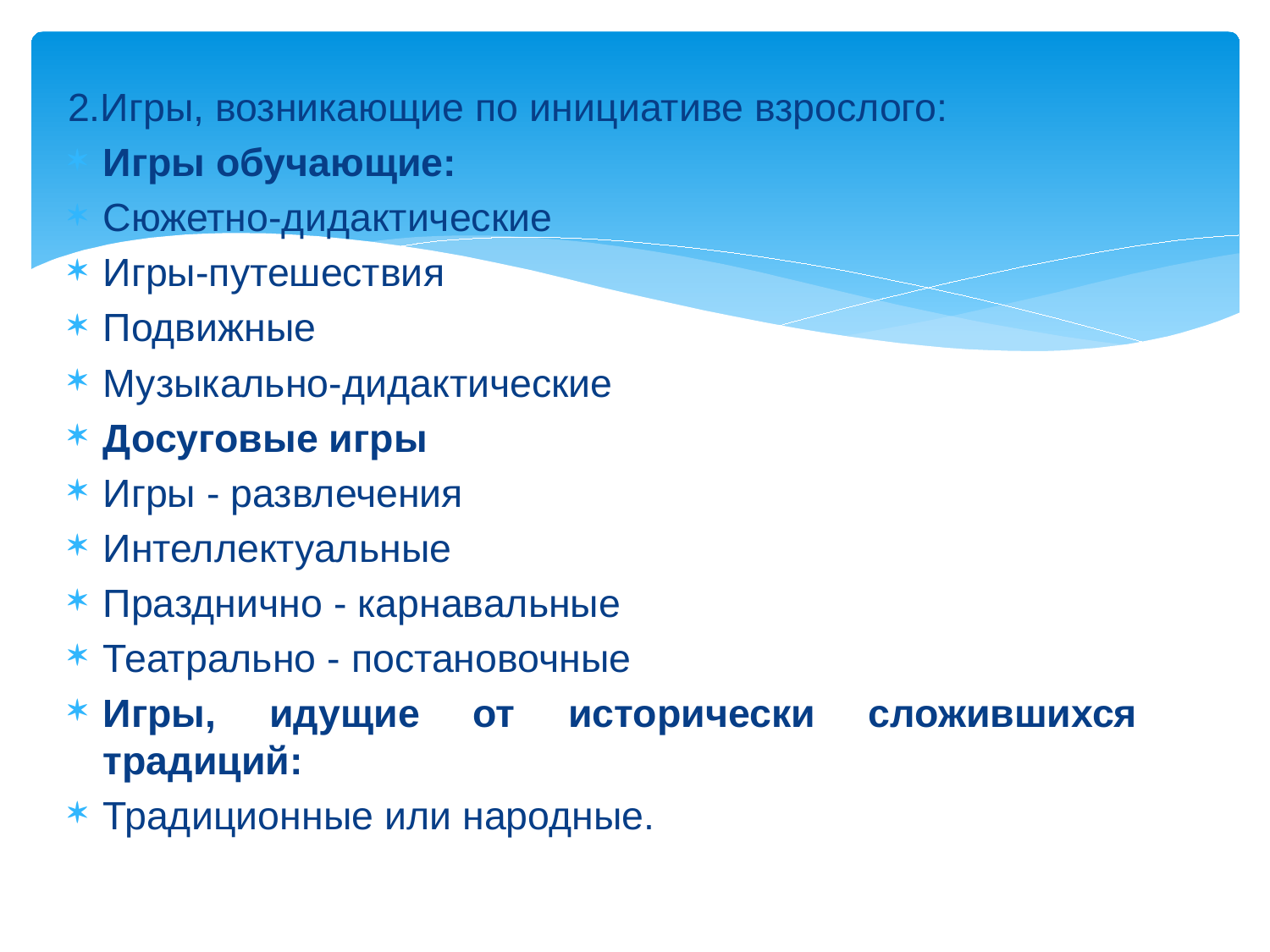

#
2.Игры, возникающие по инициативе взрослого:
Игры обучающие:
Сюжетно-дидактические
Игры-путешествия
Подвижные
Музыкально-дидактические
Досуговые игры
Игры - развлечения
Интеллектуальные
Празднично - карнавальные
Театрально - постановочные
Игры, идущие от исторически сложившихся традиций:
Традиционные или народные.